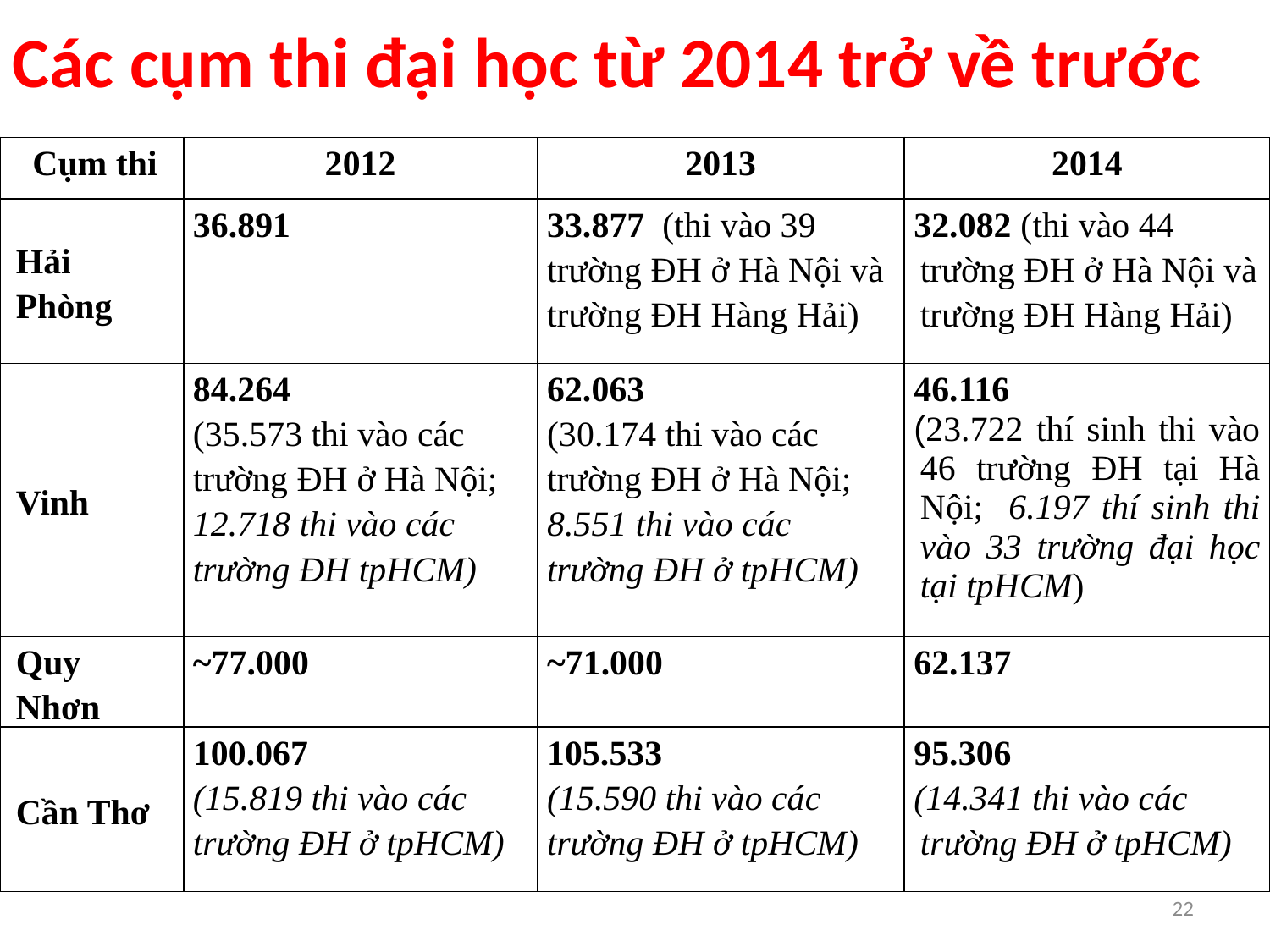

Các cụm thi đại học từ 2014 trở về trước
| Cụm thi | 2012 | 2013 | 2014 |
| --- | --- | --- | --- |
| Hải Phòng | 36.891 | 33.877 (thi vào 39 trường ĐH ở Hà Nội và trường ĐH Hàng Hải) | 32.082 (thi vào 44 trường ĐH ở Hà Nội và trường ĐH Hàng Hải) |
| Vinh | 84.264 (35.573 thi vào các trường ĐH ở Hà Nội; 12.718 thi vào các trường ĐH tpHCM) | 62.063 (30.174 thi vào các trường ĐH ở Hà Nội; 8.551 thi vào các trường ĐH ở tpHCM) | 46.116 (23.722 thí sinh thi vào 46 trường ĐH tại Hà Nội; 6.197 thí sinh thi vào 33 trường đại học tại tpHCM) |
| Quy Nhơn | ~77.000 | ~71.000 | 62.137 |
| Cần Thơ | 100.067 (15.819 thi vào các trường ĐH ở tpHCM) | 105.533 (15.590 thi vào các trường ĐH ở tpHCM) | 95.306 (14.341 thi vào các trường ĐH ở tpHCM) |
22